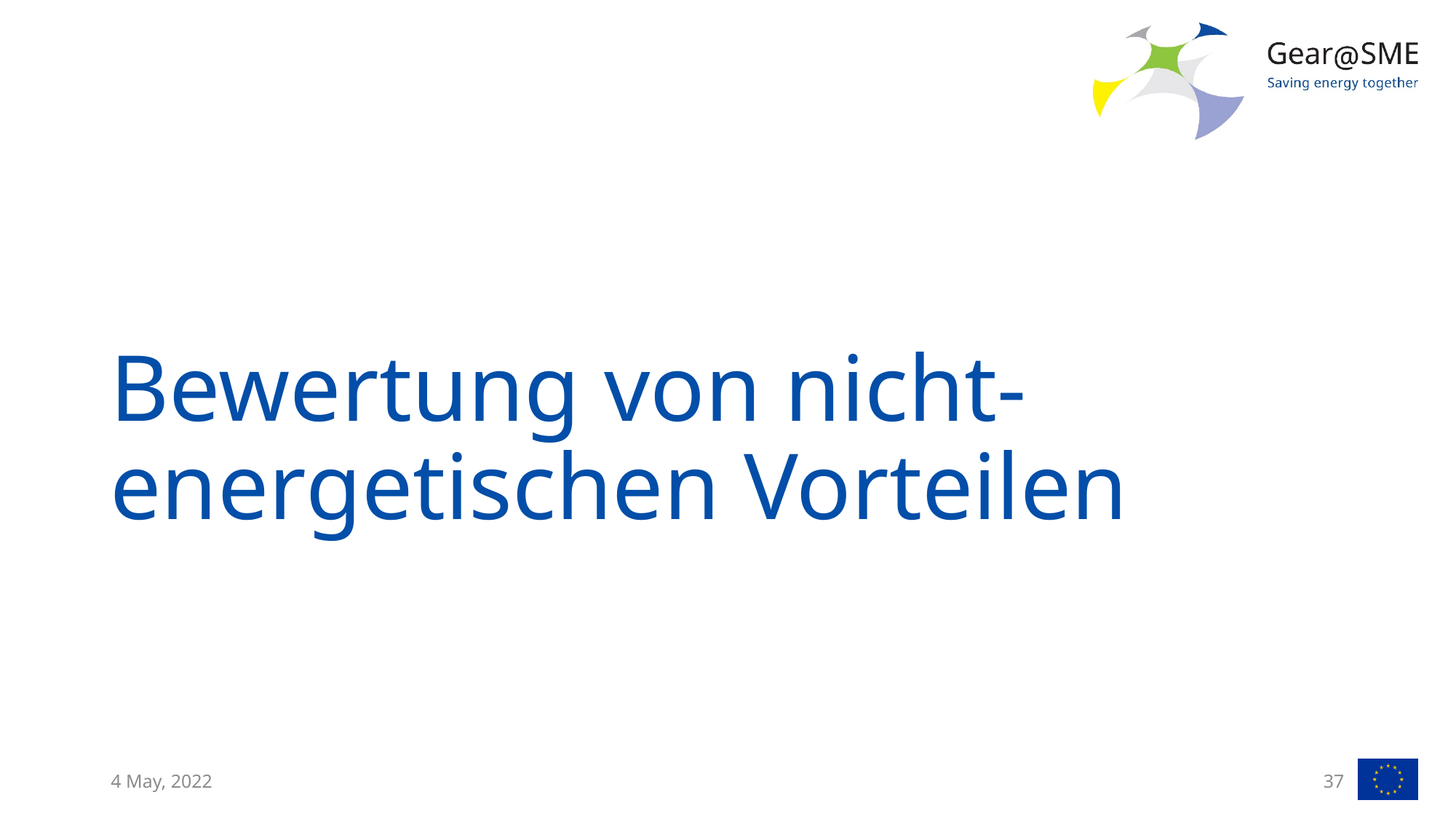

# Bewertung von nicht-energetischen Vorteilen

4 May, 2022
37